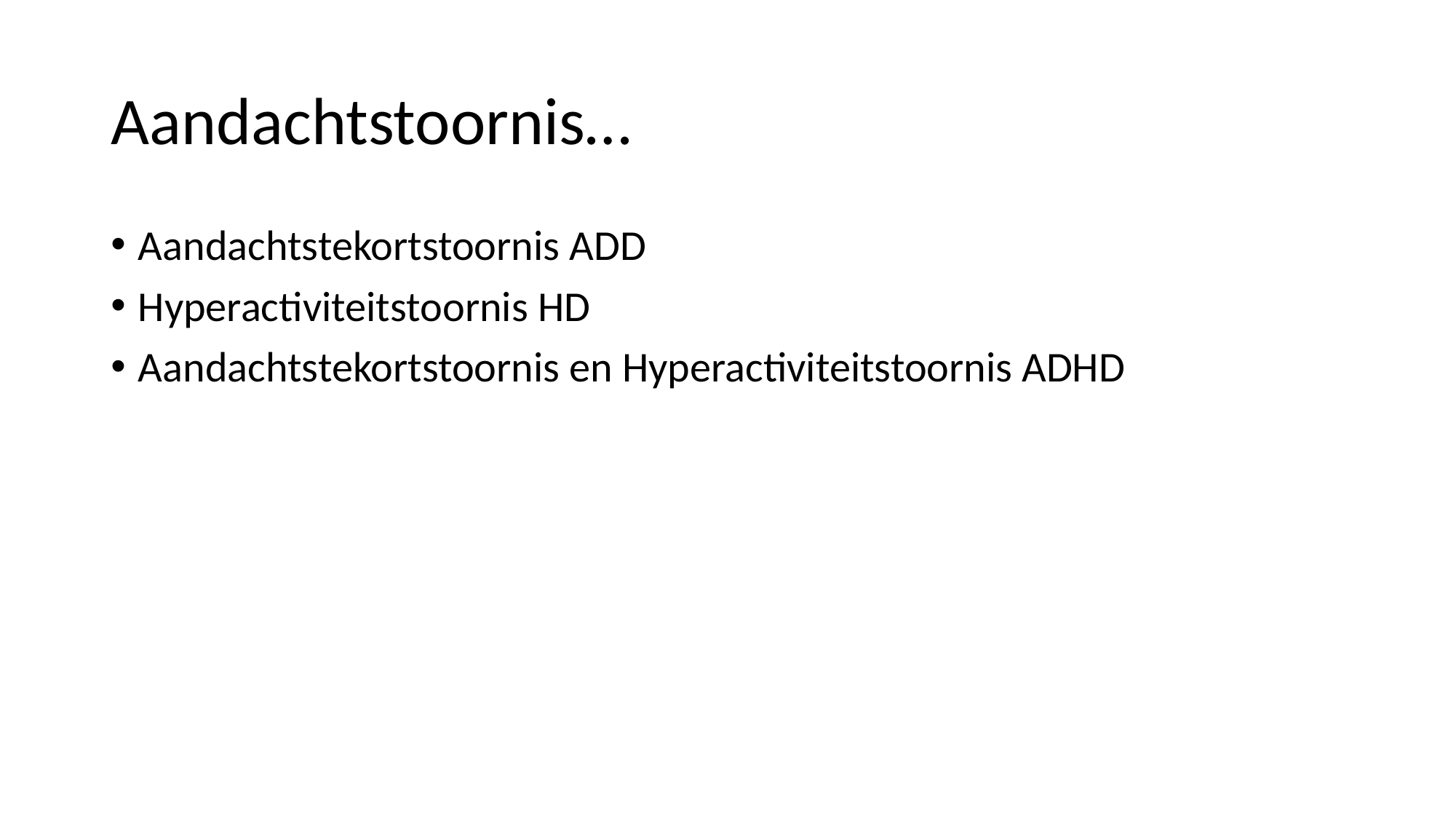

# Aandachtstoornis…
Aandachtstekortstoornis ADD
Hyperactiviteitstoornis HD
Aandachtstekortstoornis en Hyperactiviteitstoornis ADHD